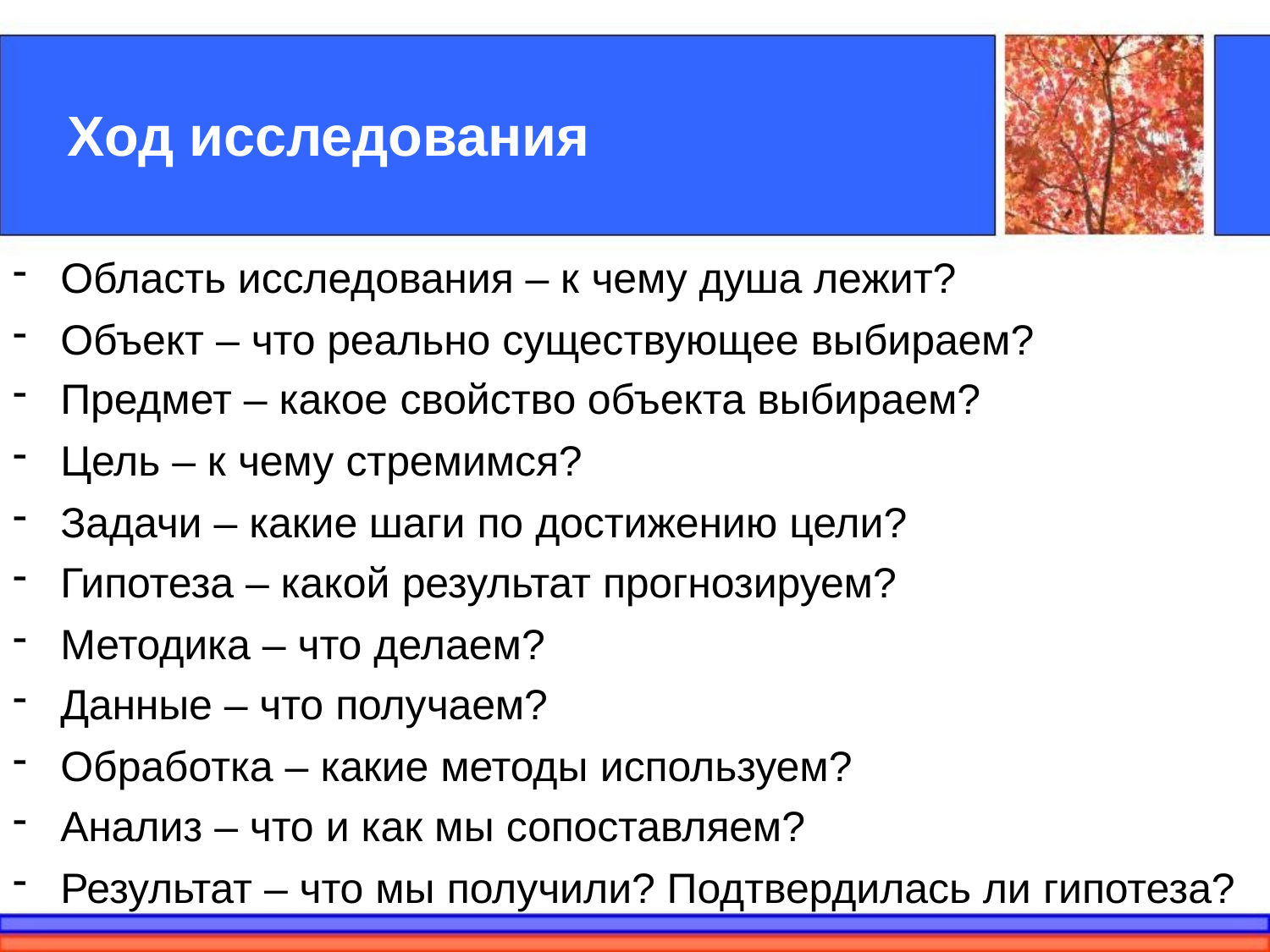

# Ход исследования
Область исследования – к чему душа лежит?
Объект – что реально существующее выбираем?
Предмет – какое свойство объекта выбираем?
Цель – к чему стремимся?
Задачи – какие шаги по достижению цели?
Гипотеза – какой результат прогнозируем?
Методика – что делаем?
Данные – что получаем?
Обработка – какие методы используем?
Анализ – что и как мы сопоставляем?
Результат – что мы получили? Подтвердилась ли гипотеза?